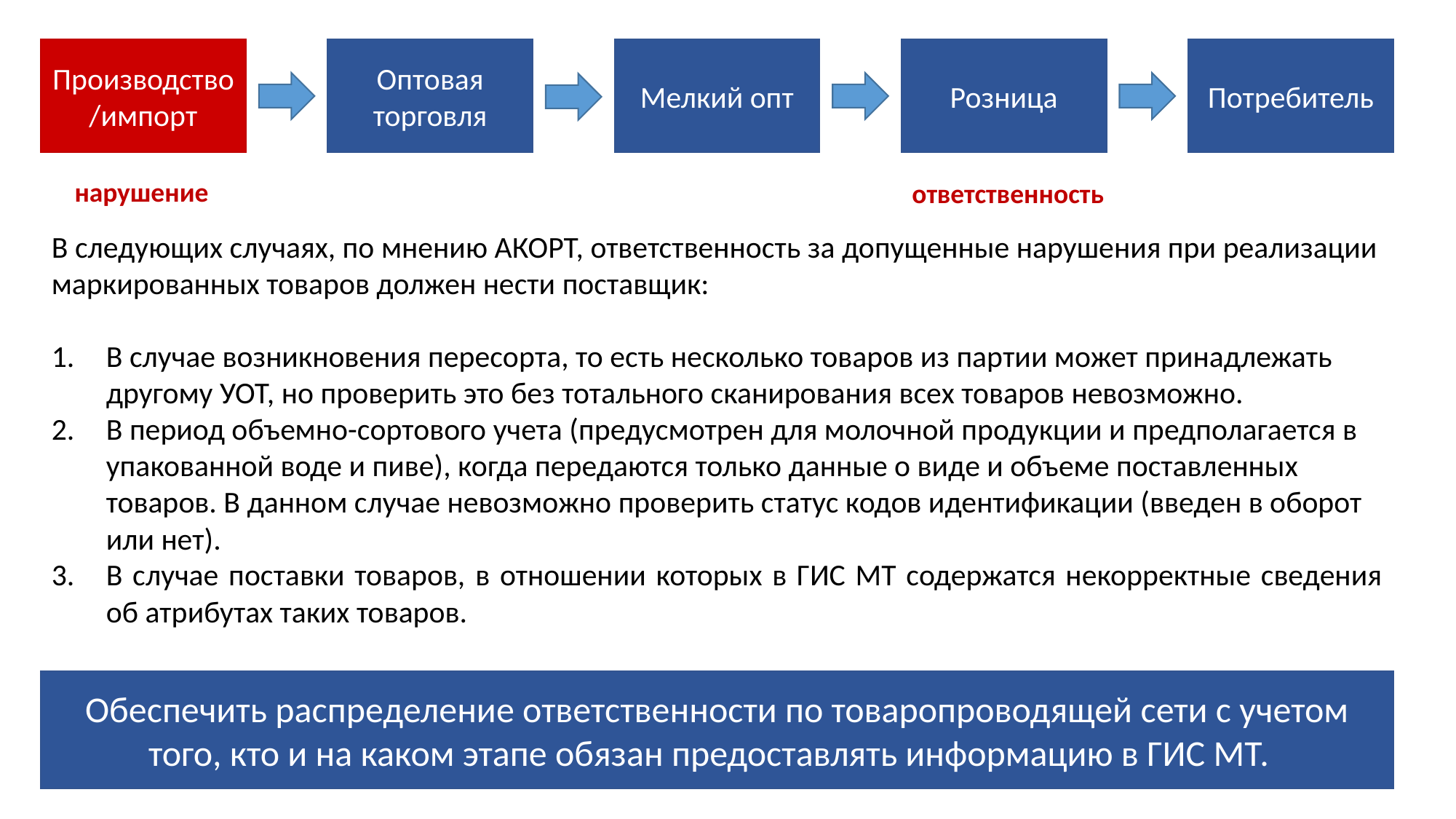

Производство/импорт
Оптовая торговля
Мелкий опт
Розница
Потребитель
Обеспечить распределение ответственности по товаропроводящей сети с учетом того, кто и на каком этапе обязан предоставлять информацию в ГИС МТ.

нарушение
ответственность
В следующих случаях, по мнению АКОРТ, ответственность за допущенные нарушения при реализации маркированных товаров должен нести поставщик:

В случае возникновения пересорта, то есть несколько товаров из партии может принадлежать другому УОТ, но проверить это без тотального сканирования всех товаров невозможно.
В период объемно-сортового учета (предусмотрен для молочной продукции и предполагается в упакованной воде и пиве), когда передаются только данные о виде и объеме поставленных товаров. В данном случае невозможно проверить статус кодов идентификации (введен в оборот или нет).
В случае поставки товаров, в отношении которых в ГИС МТ содержатся некорректные сведения об атрибутах таких товаров.